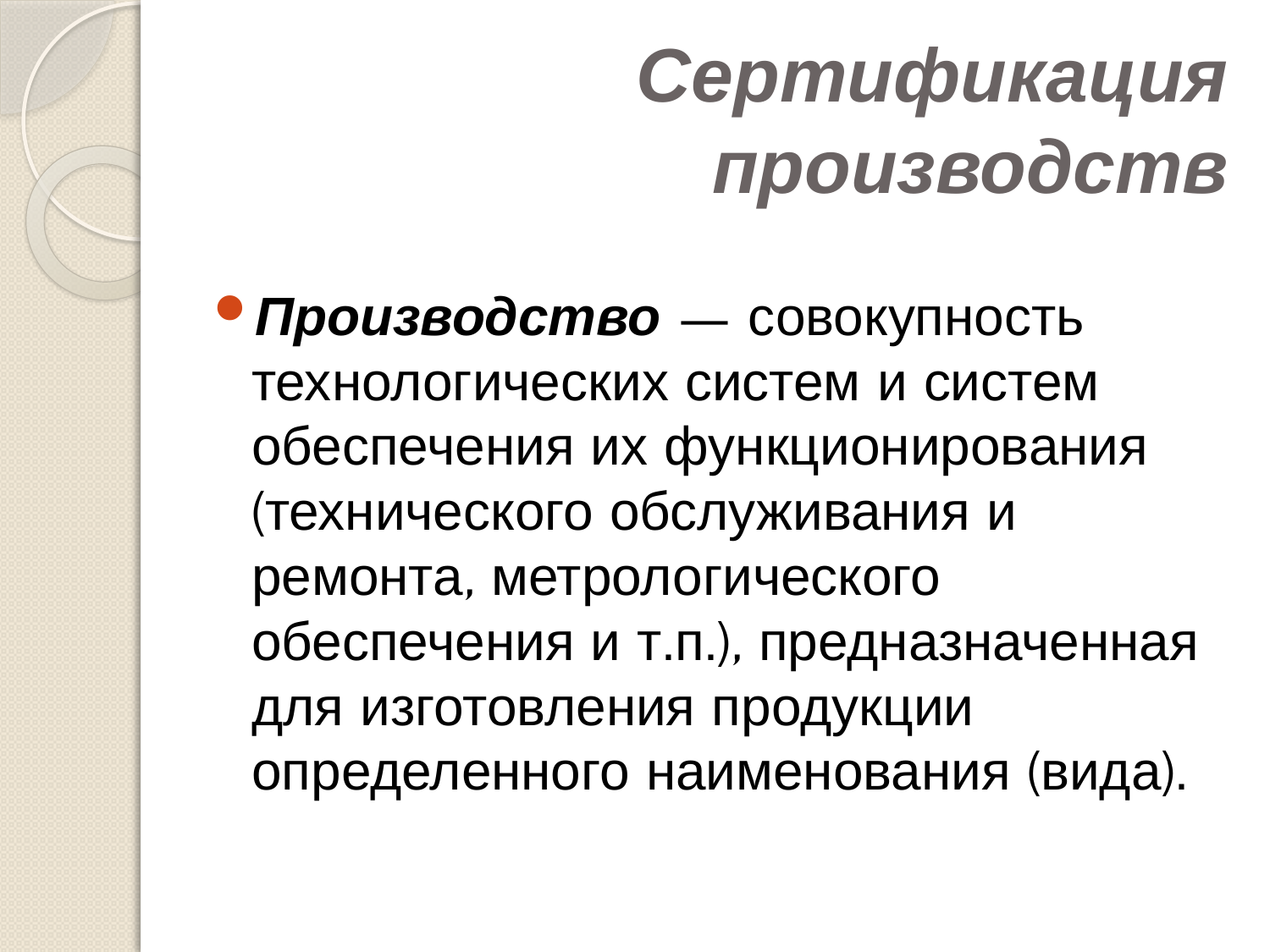

# Сертификация производств
Производство — совокупность технологических систем и систем обеспечения их функционирования (технического обслуживания и ремонта, метрологического обеспечения и т.п.), предназначенная для изготовления продукции определенного наименования (вида).